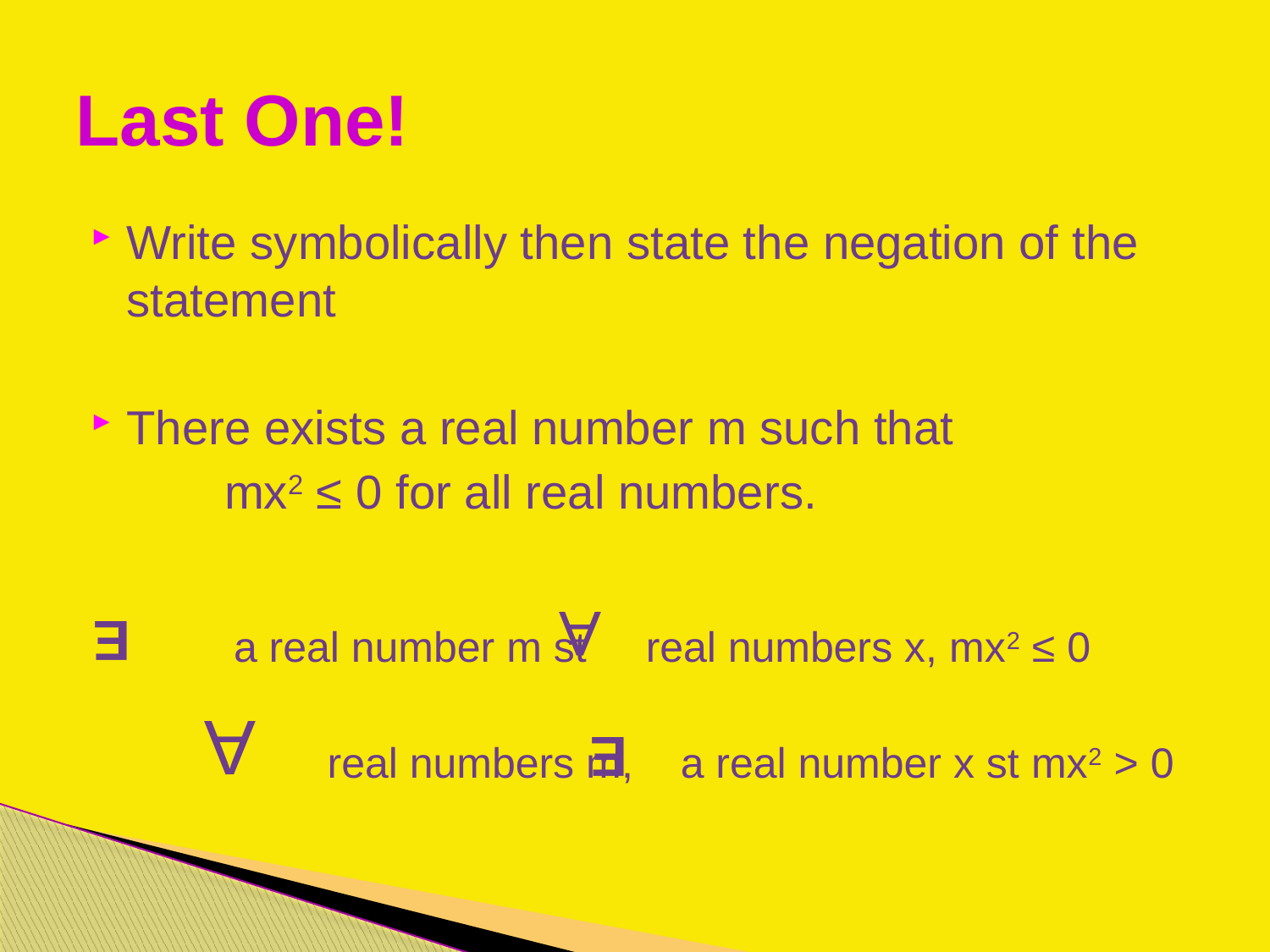

# Last One!
Write symbolically then state the negation of the statement

There exists a real number m such that
          mx2 ≤ 0 for all real numbers.

A
 E
a real number m st     real numbers x, mx2 ≤ 0
A
 E
real numbers m,    a real number x st mx2 > 0